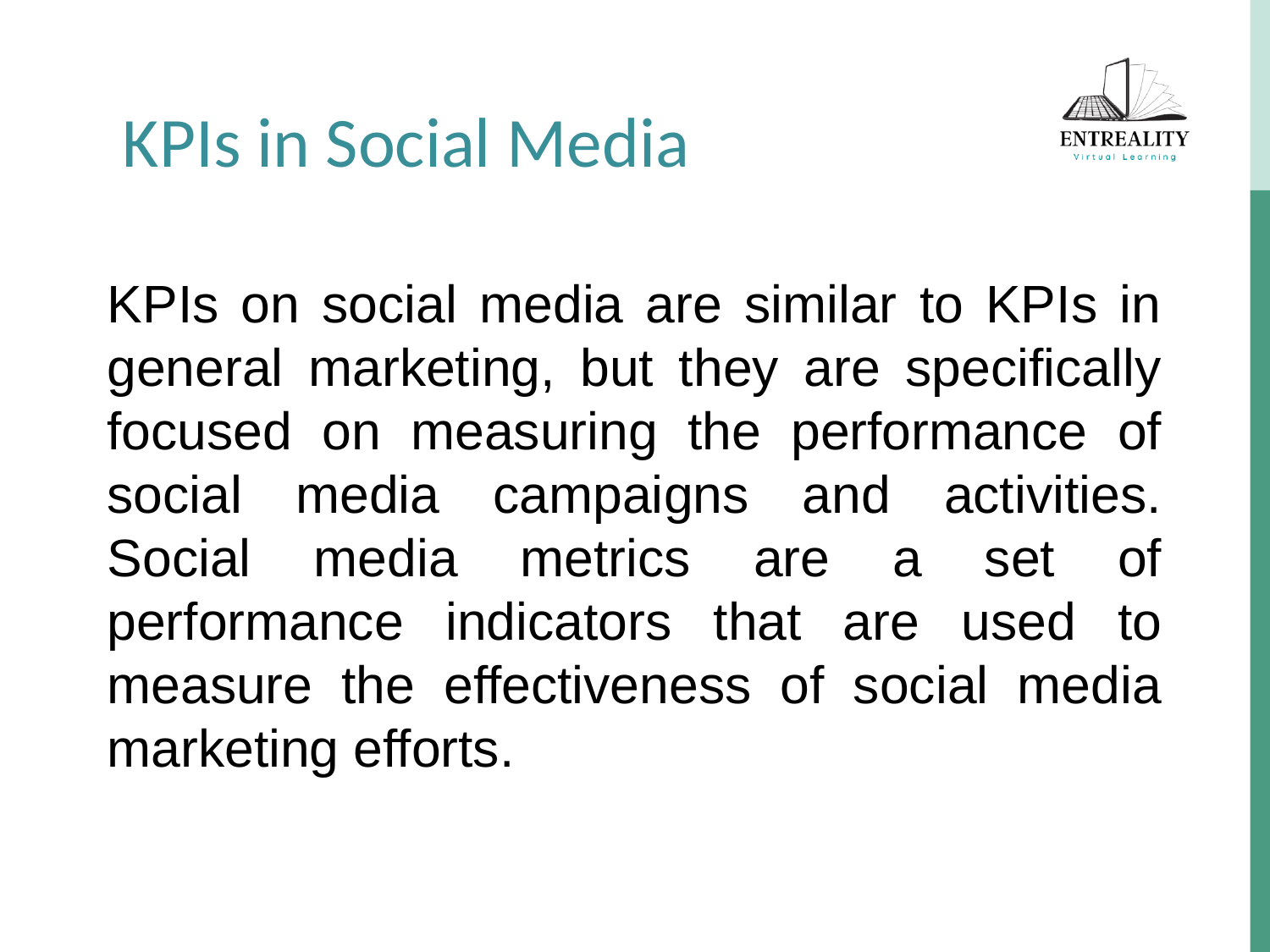

KPIs in Social Media
KPIs on social media are similar to KPIs in general marketing, but they are specifically focused on measuring the performance of social media campaigns and activities. Social media metrics are a set of performance indicators that are used to measure the effectiveness of social media marketing efforts.